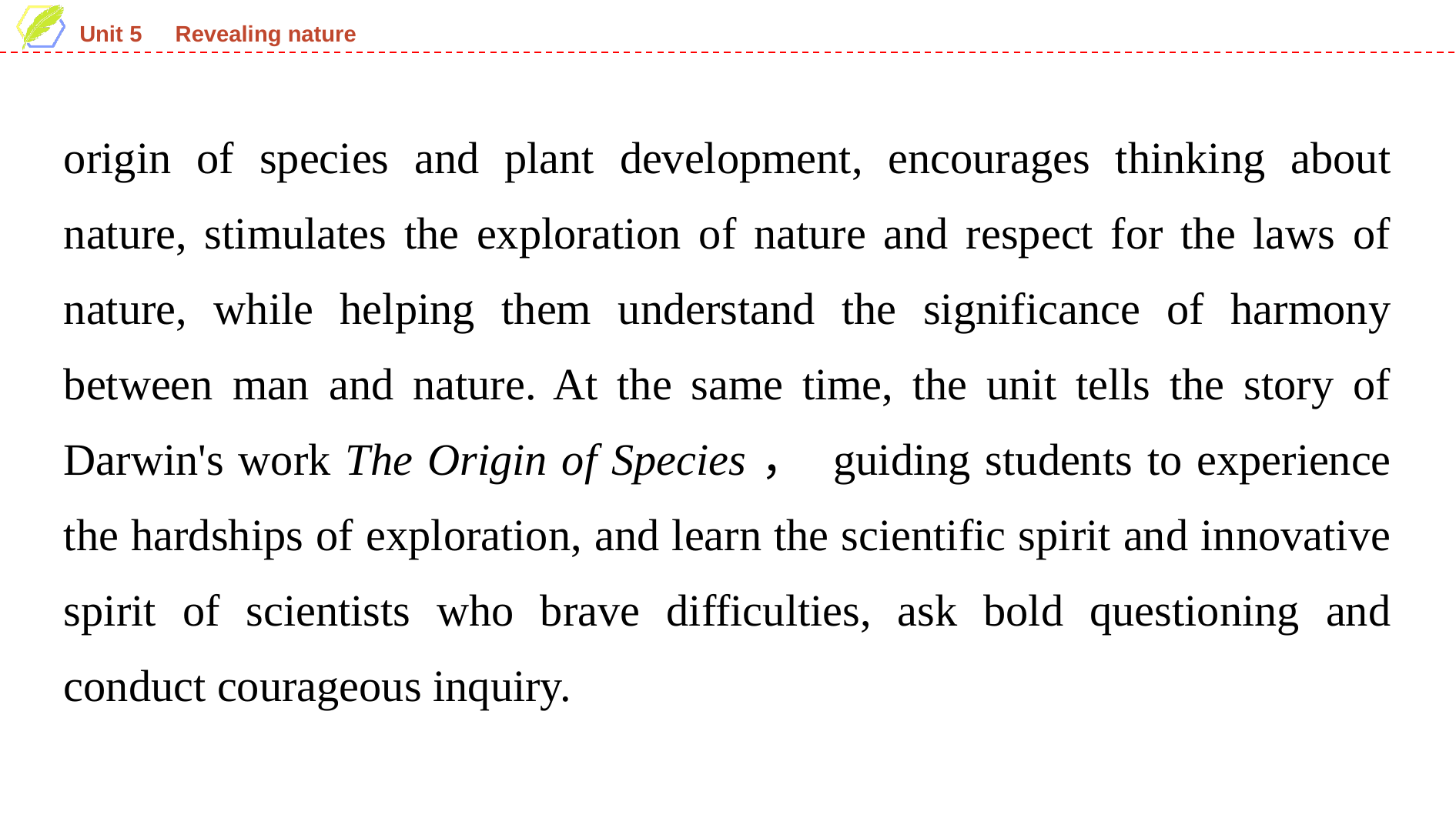

origin of species and plant development, encourages thinking about nature, stimulates the exploration of nature and respect for the laws of nature, while helping them understand the significance of harmony between man and nature. At the same time, the unit tells the story of Darwin's work The Origin of Species， guiding students to experience the hardships of exploration, and learn the scientific spirit and innovative spirit of scientists who brave difficulties, ask bold questioning and conduct courageous inquiry.